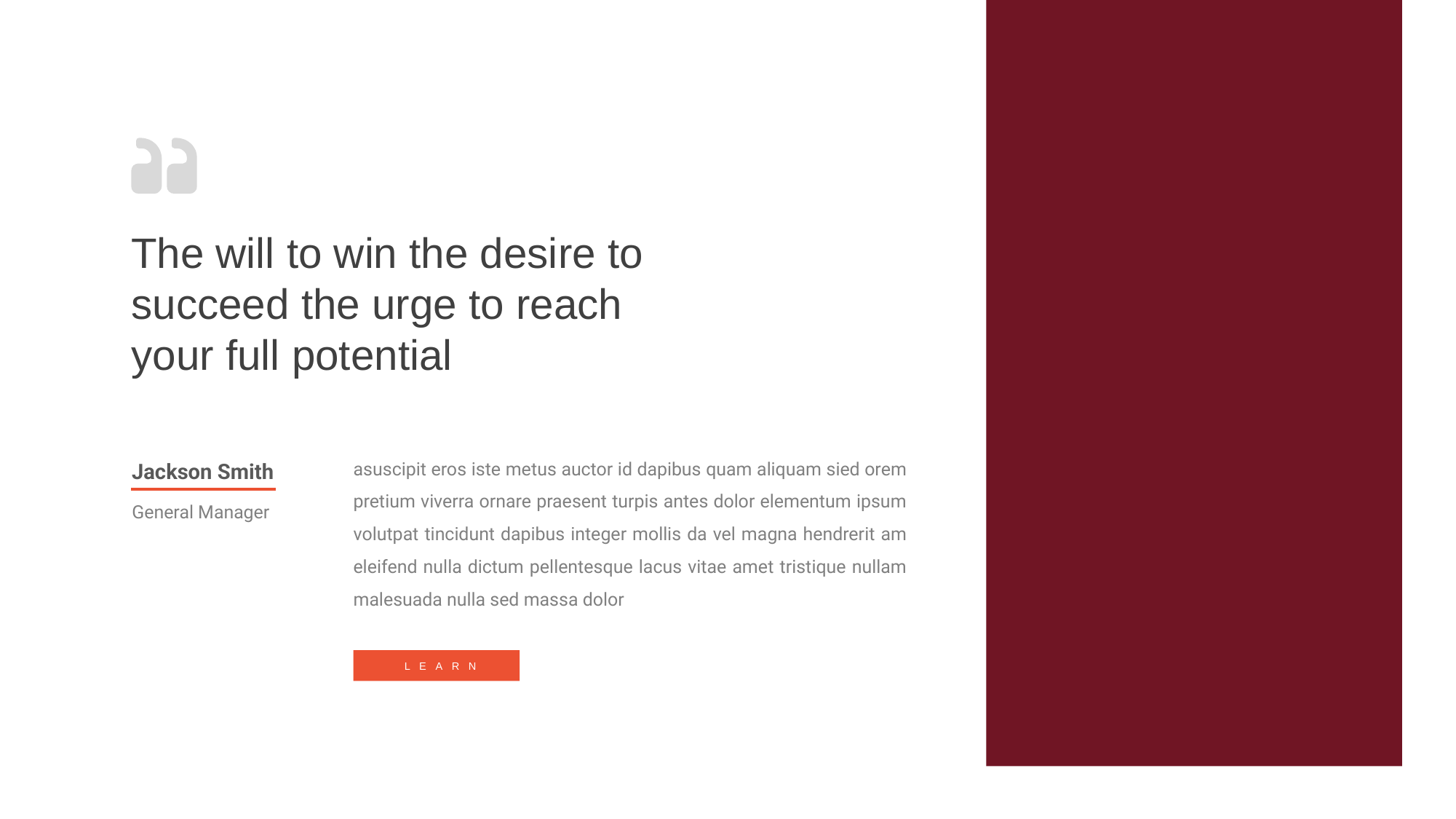

The will to win the desire to succeed the urge to reach your full potential
Jackson Smith
asuscipit eros iste metus auctor id dapibus quam aliquam sied orem pretium viverra ornare praesent turpis antes dolor elementum ipsum volutpat tincidunt dapibus integer mollis da vel magna hendrerit am eleifend nulla dictum pellentesque lacus vitae amet tristique nullam malesuada nulla sed massa dolor
General Manager

LEARN